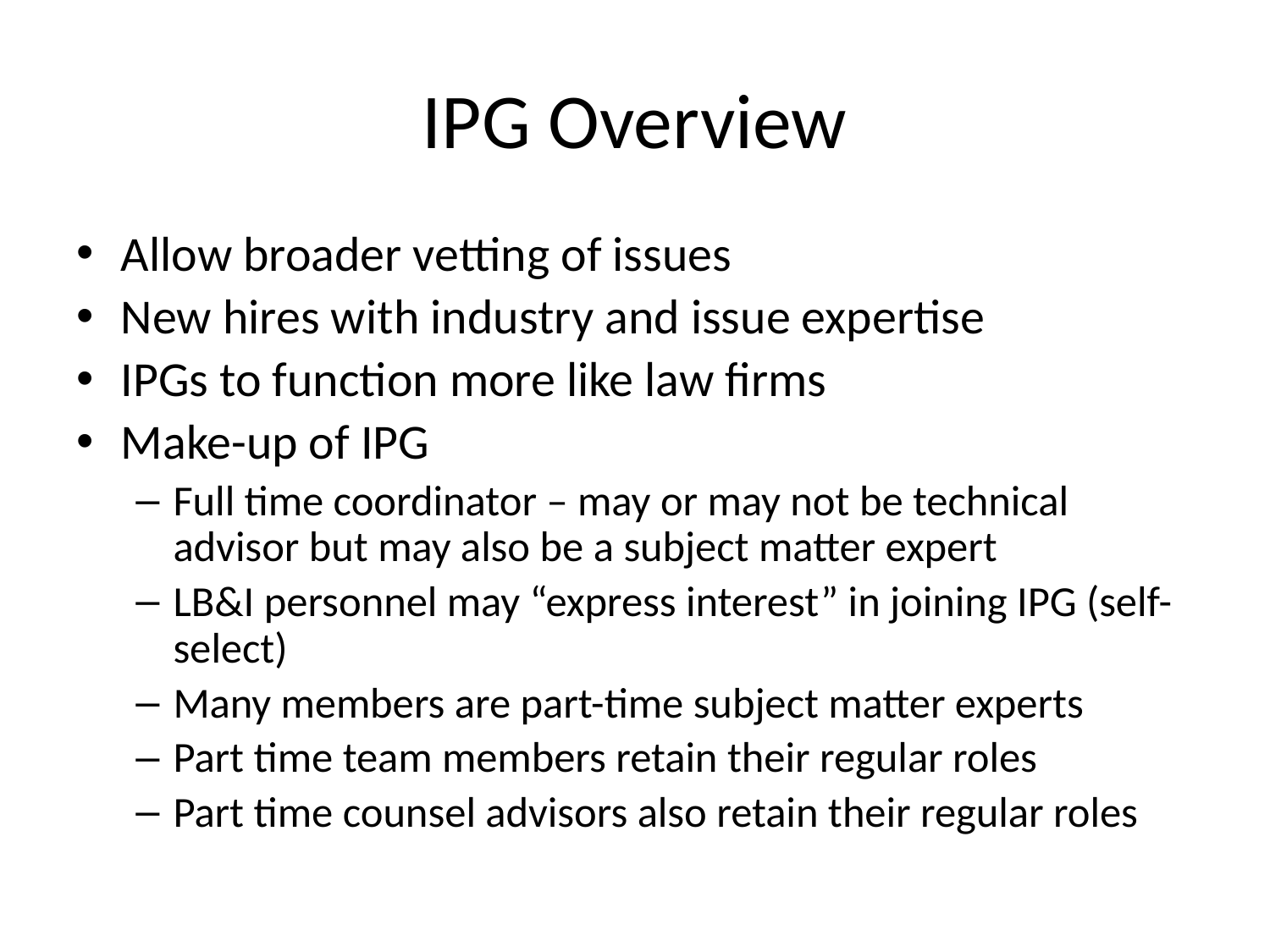

# IPG Overview
Allow broader vetting of issues
New hires with industry and issue expertise
IPGs to function more like law firms
Make-up of IPG
Full time coordinator – may or may not be technical advisor but may also be a subject matter expert
LB&I personnel may “express interest” in joining IPG (self-select)
Many members are part-time subject matter experts
Part time team members retain their regular roles
Part time counsel advisors also retain their regular roles